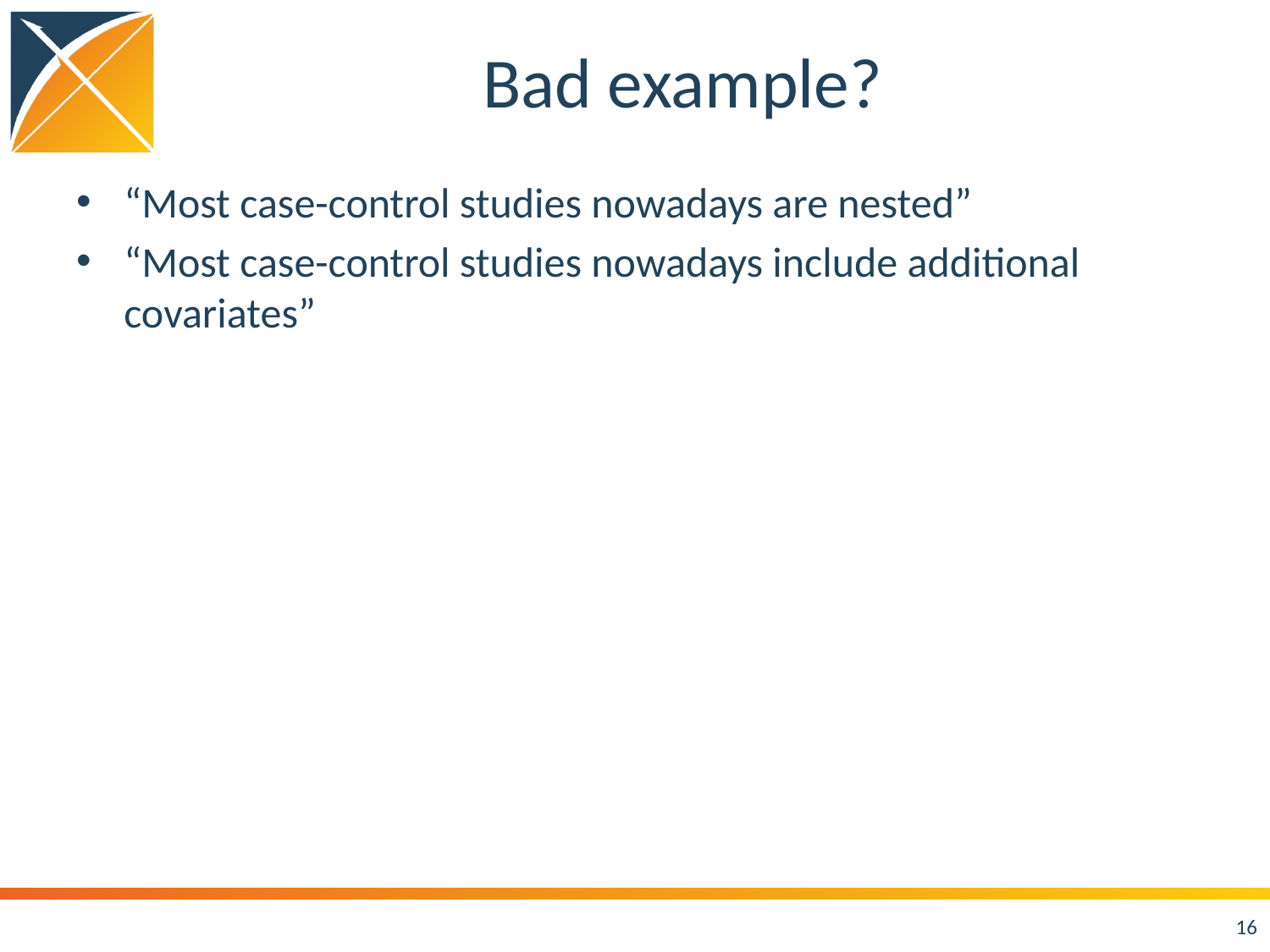

# Bad example?
“Most case-control studies nowadays are nested”
“Most case-control studies nowadays include additional covariates”
16